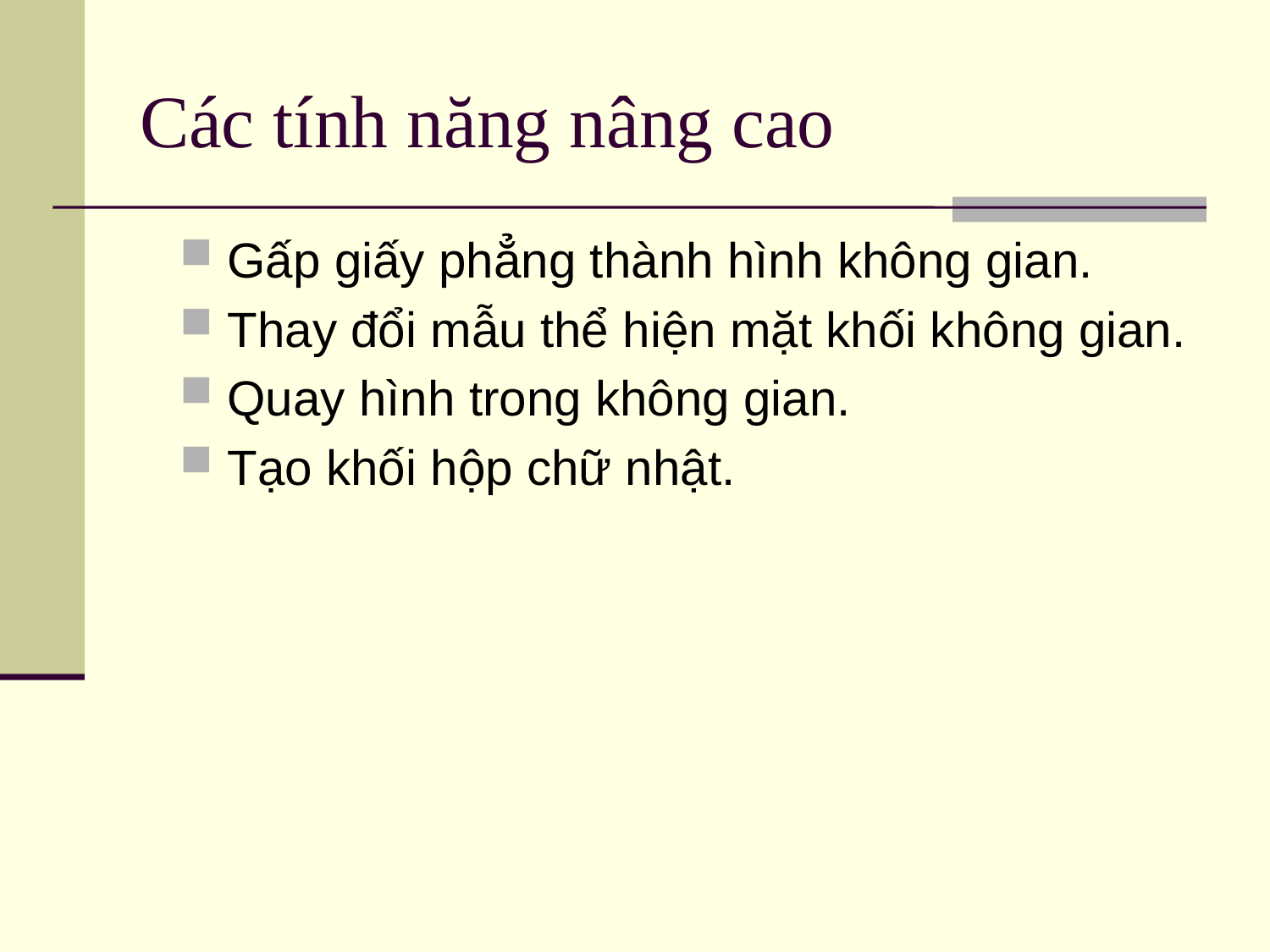

# Các tính năng nâng cao
Gấp giấy phẳng thành hình không gian.
Thay đổi mẫu thể hiện mặt khối không gian.
Quay hình trong không gian.
Tạo khối hộp chữ nhật.